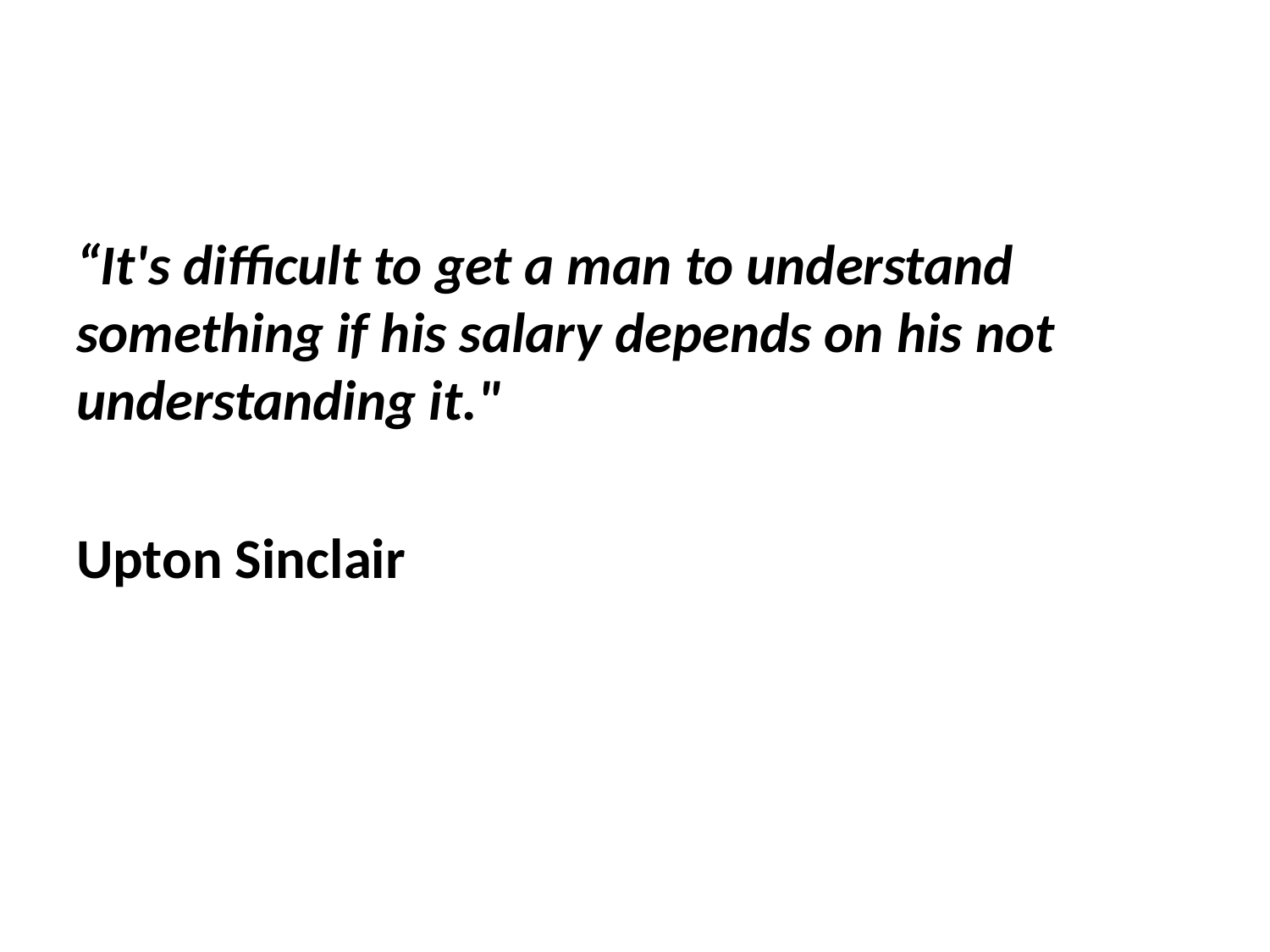

#
“It's difficult to get a man to understand something if his salary depends on his not understanding it."

Upton Sinclair